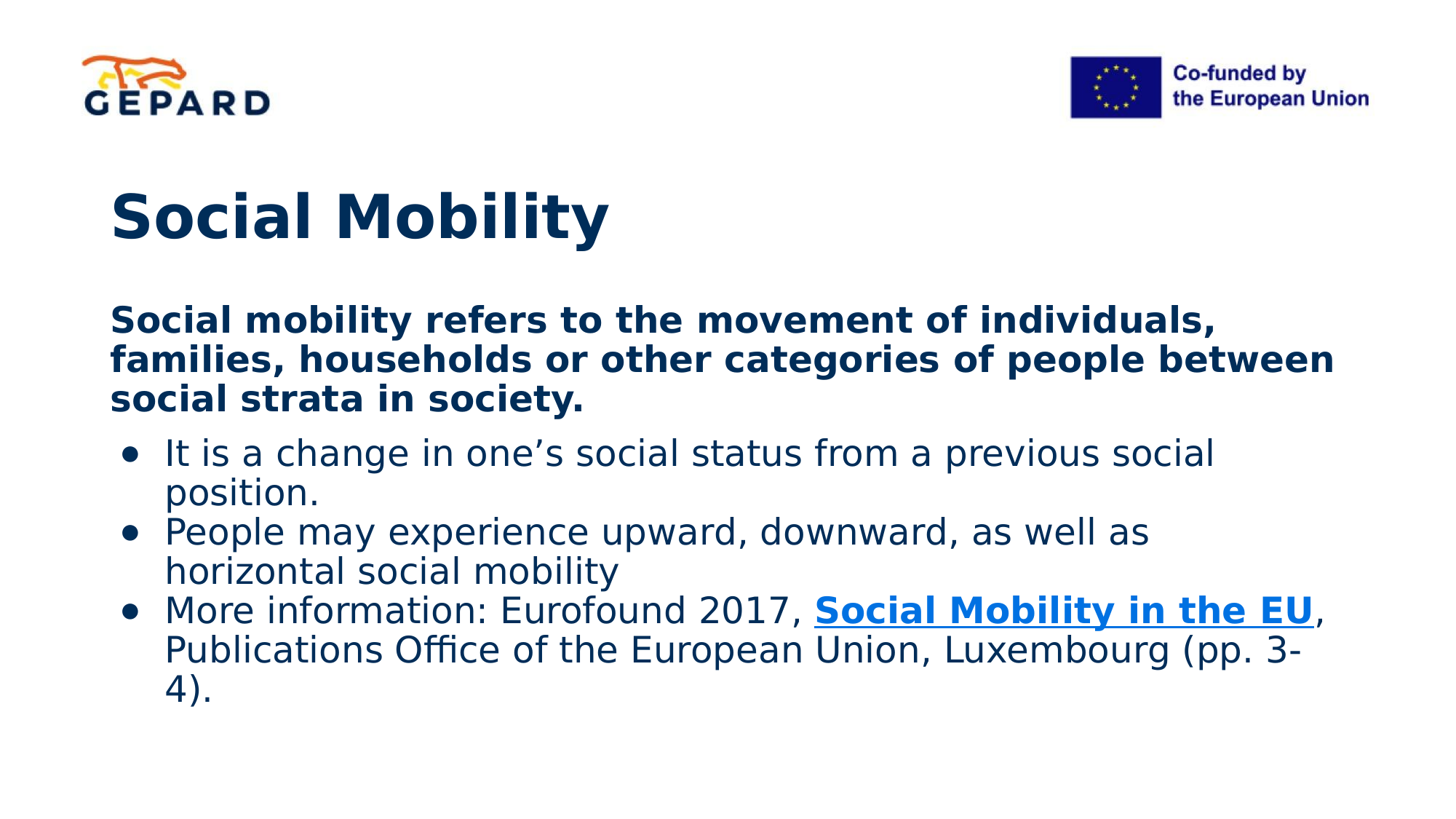

# Social Mobility
Social mobility refers to the movement of individuals, families, households or other categories of people between social strata in society.
It is a change in one’s social status from a previous social position.
People may experience upward, downward, as well as horizontal social mobility
More information: Eurofound 2017, Social Mobility in the EU, Publications Office of the European Union, Luxembourg (pp. 3-4).